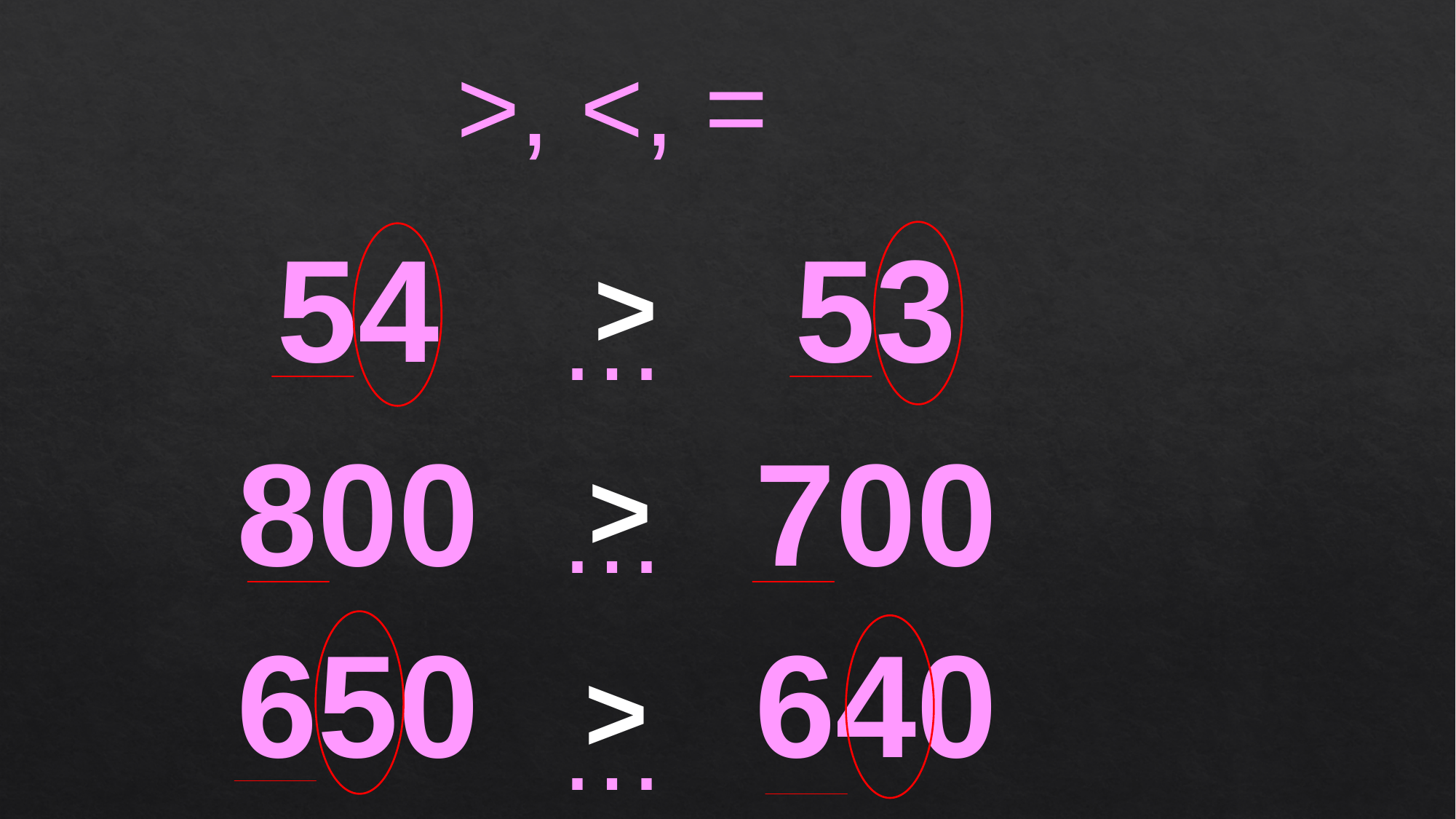

>, <, =
54
53

>
…
800
700
>
…
650
640

>
…